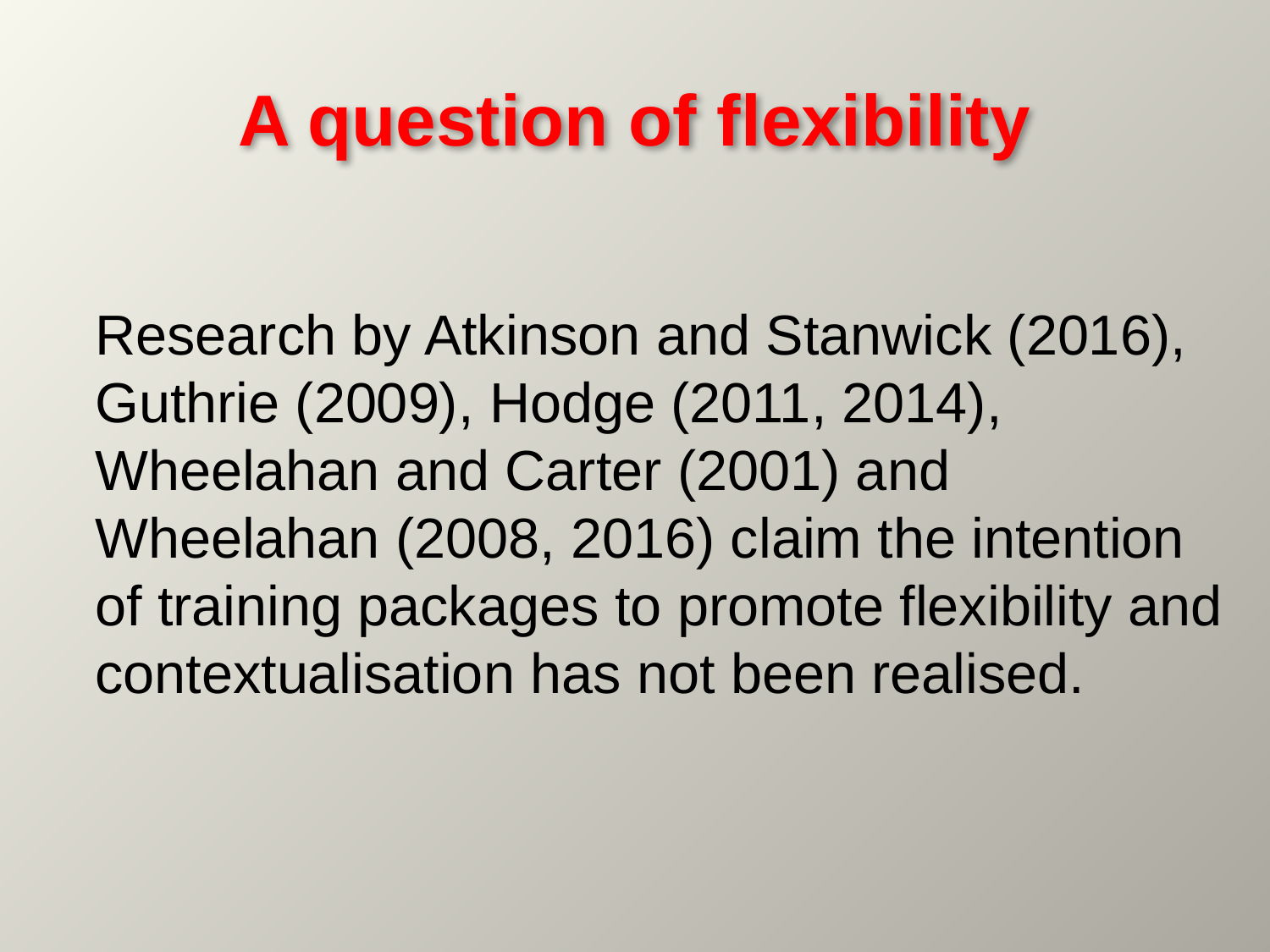

# A question of flexibility

Research by Atkinson and Stanwick (2016), Guthrie (2009), Hodge (2011, 2014), Wheelahan and Carter (2001) and Wheelahan (2008, 2016) claim the intention of training packages to promote flexibility and contextualisation has not been realised.